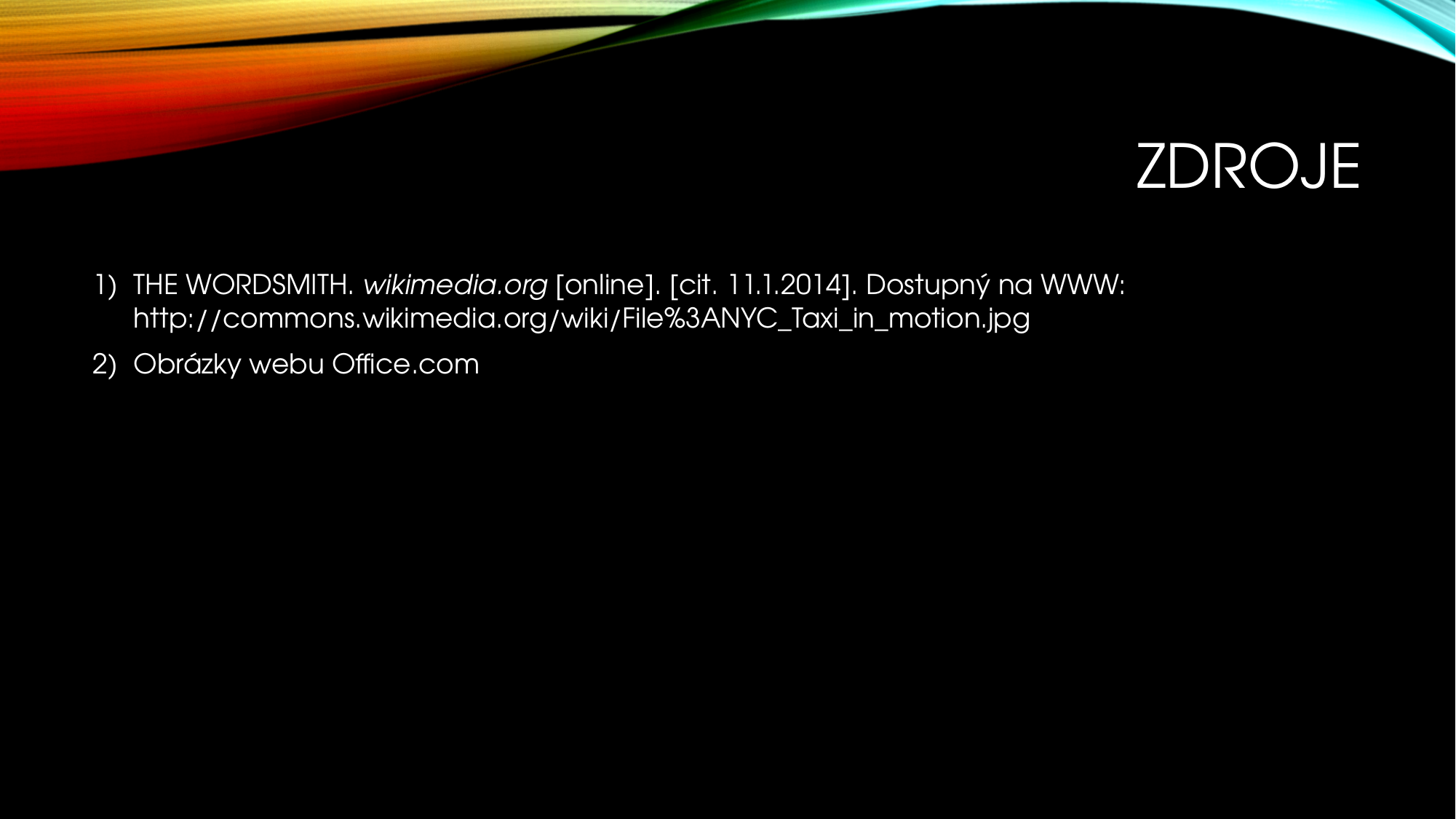

# ZDROJE
THE WORDSMITH. wikimedia.org [online]. [cit. 11.1.2014]. Dostupný na WWW: http://commons.wikimedia.org/wiki/File%3ANYC_Taxi_in_motion.jpg
Obrázky webu Office.com